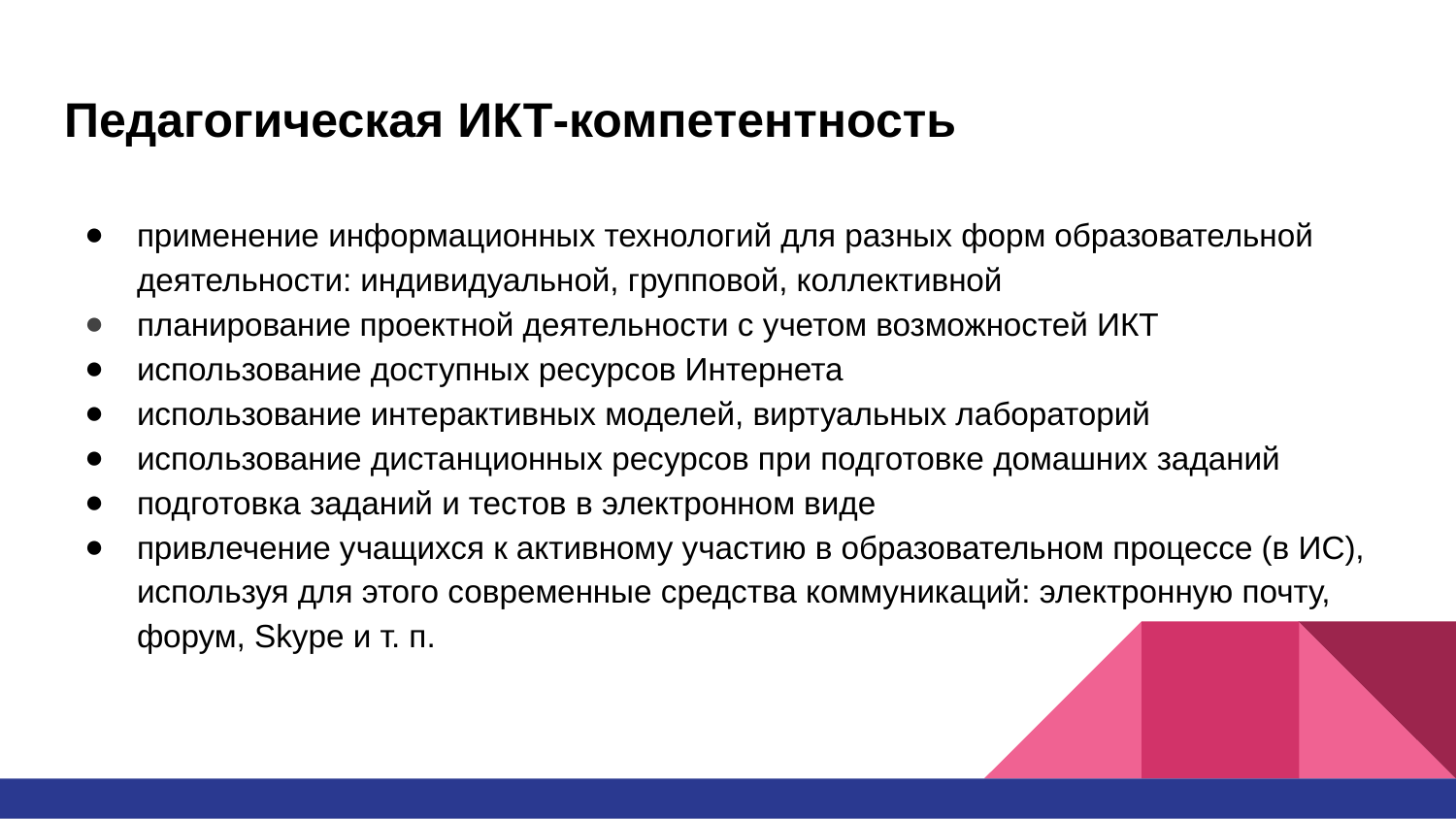

# Педагогическая ИКТ-компетентность
применение информационных технологий для разных форм образовательной деятельности: индивидуальной, групповой, коллективной
планирование проектной деятельности с учетом возможностей ИКТ
использование доступных ресурсов Интернета
использование интерактивных моделей, виртуальных лабораторий
использование дистанционных ресурсов при подготовке домашних заданий
подготовка заданий и тестов в электронном виде
привлечение учащихся к активному участию в образовательном процессе (в ИС), используя для этого современные средства коммуникаций: электронную почту, форум, Skype и т. п.